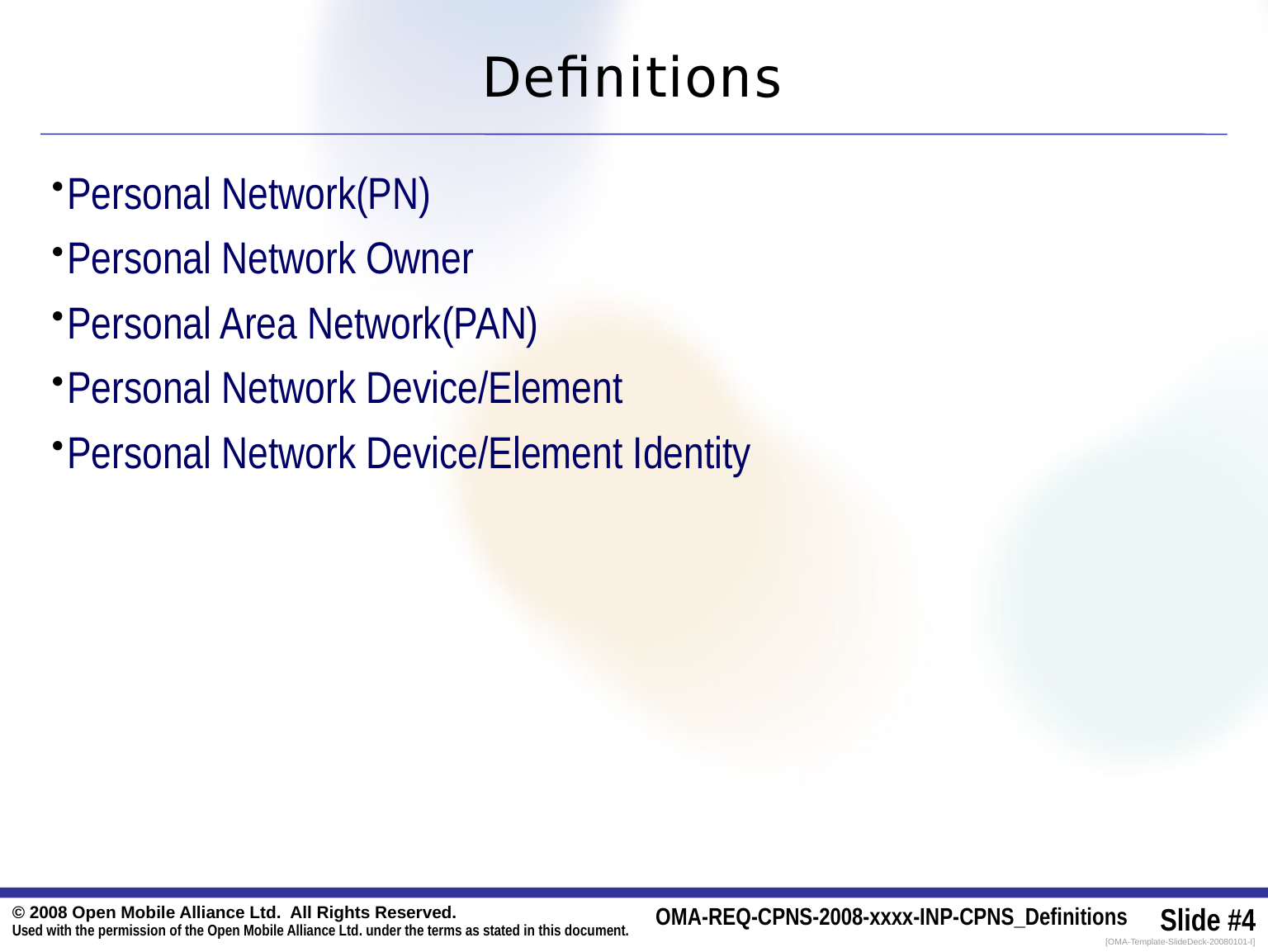

# Definitions
Personal Network(PN)
Personal Network Owner
Personal Area Network(PAN)
Personal Network Device/Element
Personal Network Device/Element Identity